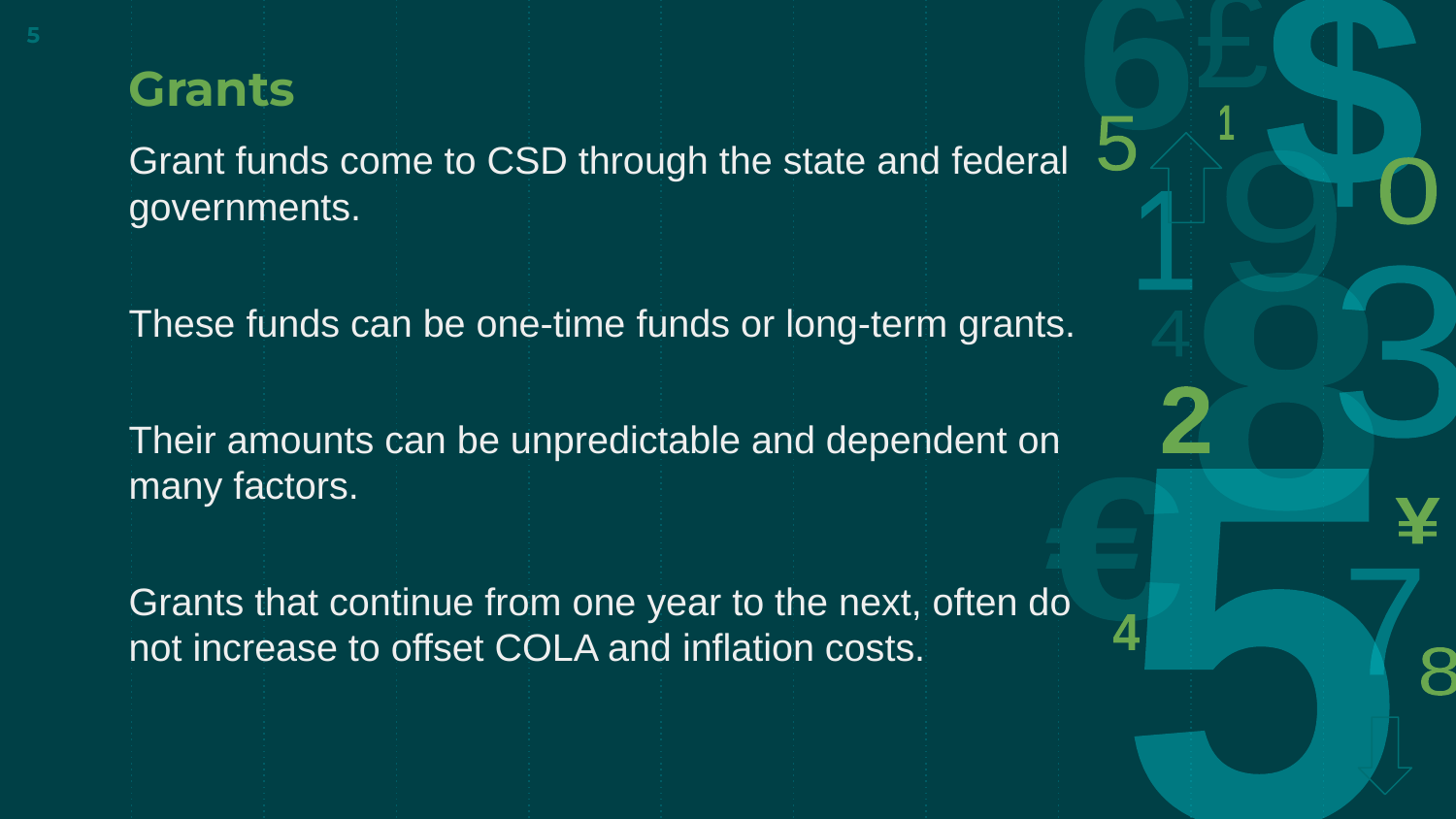

5
# Grants
Grant funds come to CSD through the state and federal governments.

These funds can be one-time funds or long-term grants.

Their amounts can be unpredictable and dependent on many factors.

Grants that continue from one year to the next, often do not increase to offset COLA and inflation costs.